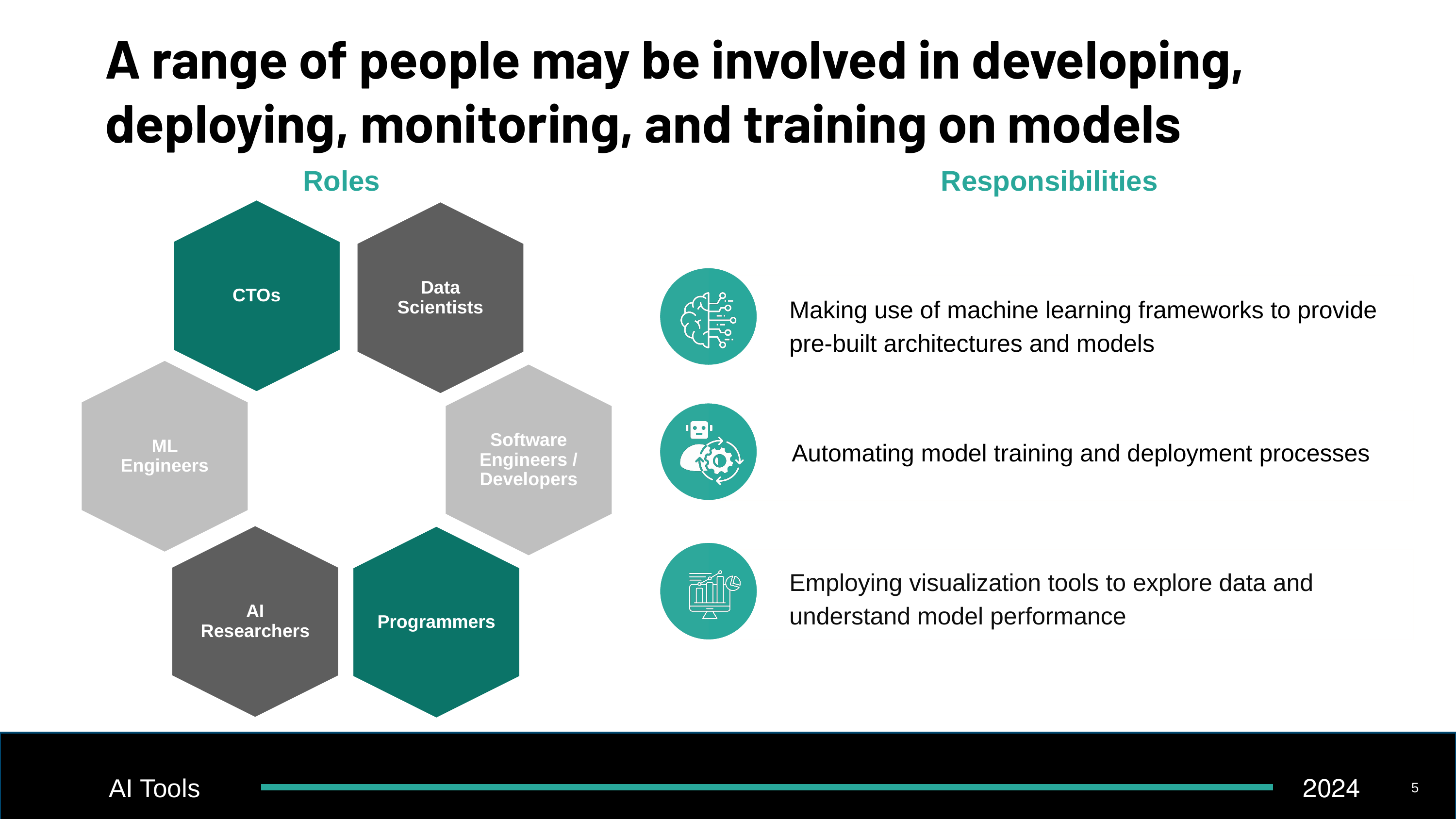

# A range of people may be involved in developing, deploying, monitoring, and training on models
Roles
Responsibilities
CTOs
Data Scientists

Making use of machine learning frameworks to provide pre-built architectures and models

ML Engineers
Software Engineers / Developers

Automating model training and deployment processes
AI Researchers
Programmers

Employing visualization tools to explore data and understand model performance